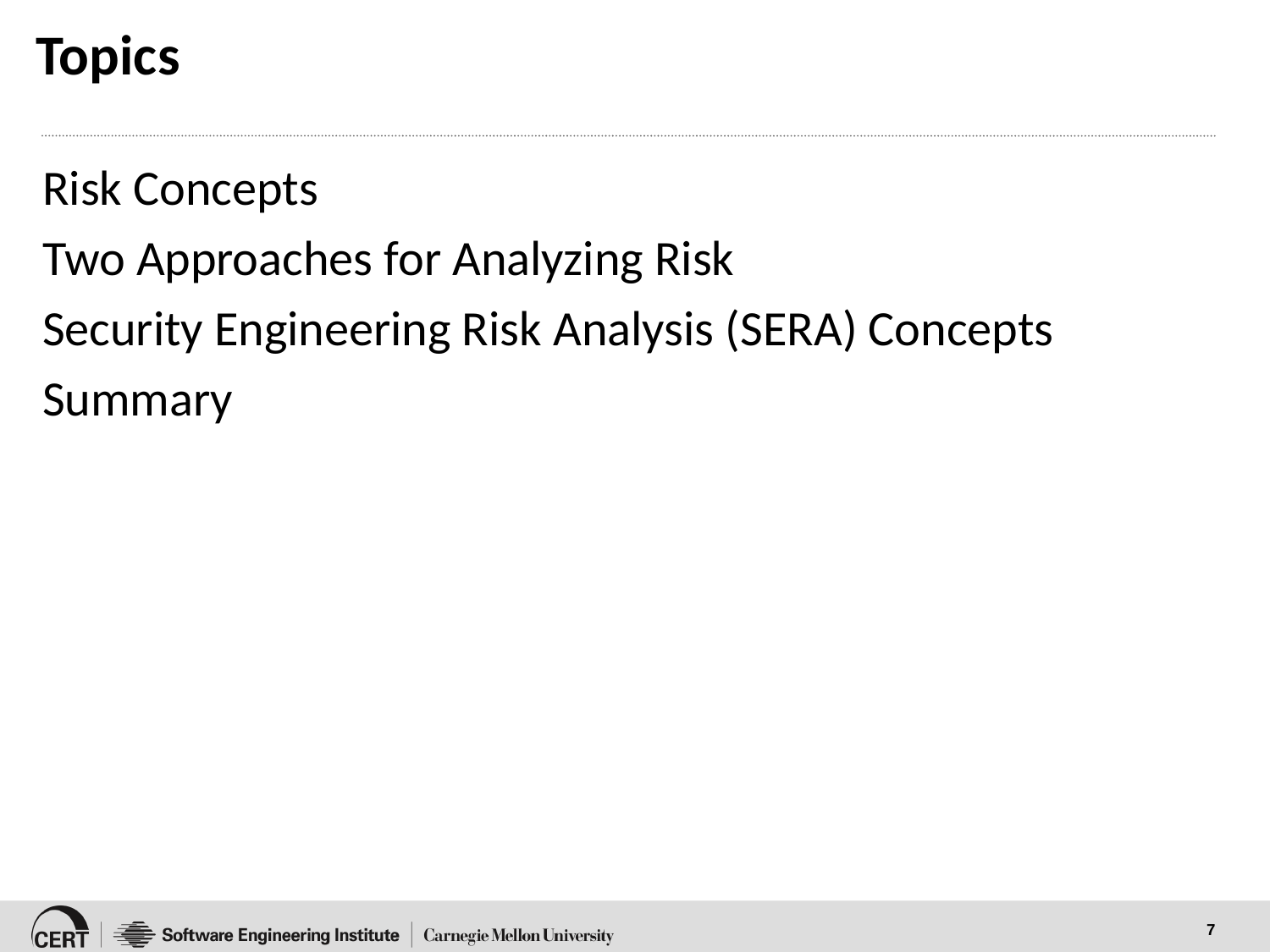

# Topics
Risk Concepts
Two Approaches for Analyzing Risk
Security Engineering Risk Analysis (SERA) Concepts
Summary